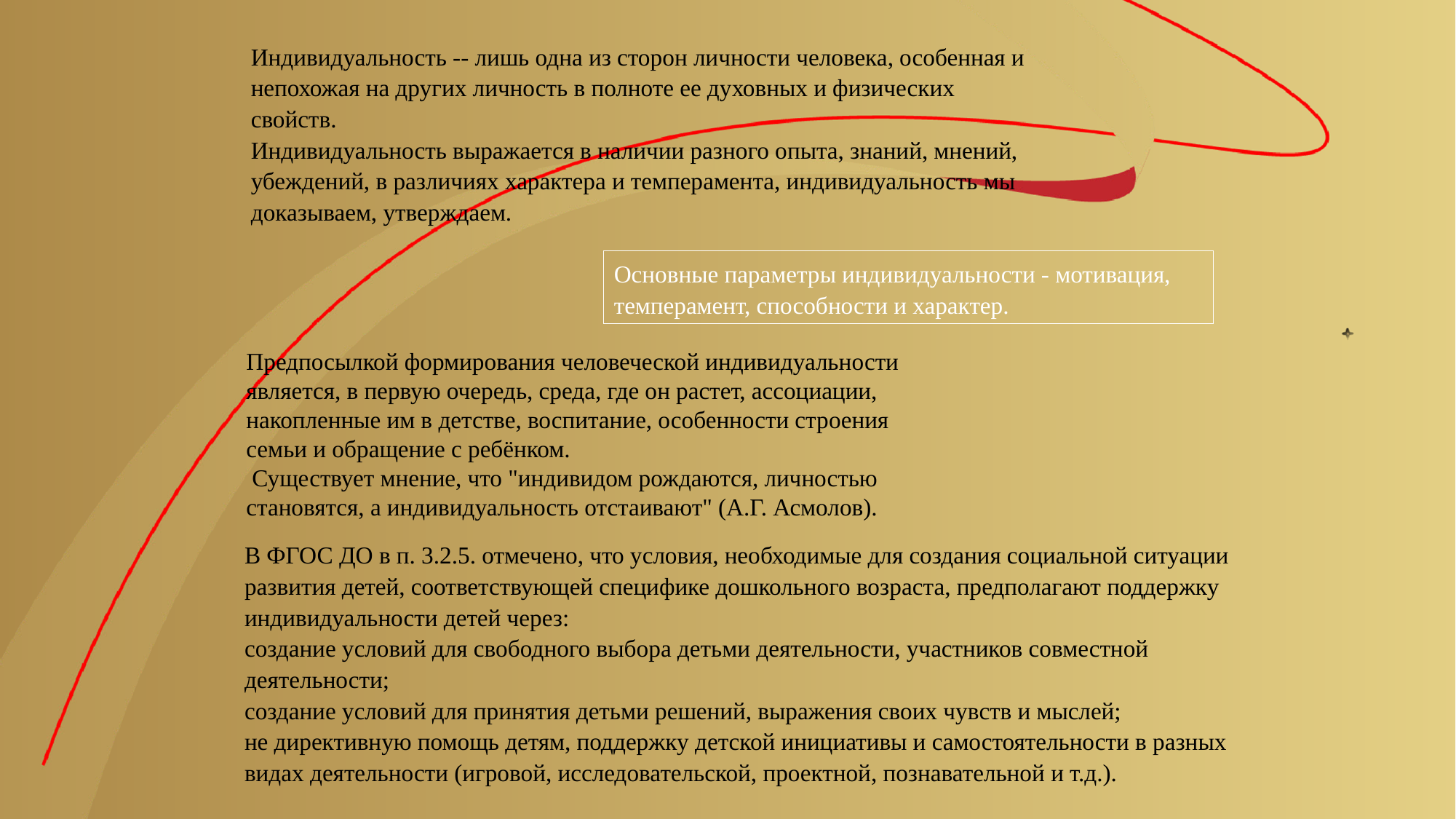

Индивидуальность -- лишь одна из сторон личности человека, особенная и непохожая на других личность в полноте ее духовных и физических свойств.
Индивидуальность выражается в наличии разного опыта, знаний, мнений, убеждений, в различиях характера и темперамента, индивидуальность мы доказываем, утверждаем.

Основные параметры индивидуальности - мотивация, темперамент, способности и характер.
Предпосылкой формирования человеческой индивидуальности является, в первую очередь, среда, где он растет, ассоциации, накопленные им в детстве, воспитание, особенности строения семьи и обращение с ребёнком.
 Существует мнение, что "индивидом рождаются, личностью становятся, а индивидуальность отстаивают" (А.Г. Асмолов).

В ФГОС ДО в п. 3.2.5. отмечено, что условия, необходимые для создания социальной ситуации развития детей, соответствующей специфике дошкольного возраста, предполагают поддержку индивидуальности детей через:
создание условий для свободного выбора детьми деятельности, участников совместной деятельности;
создание условий для принятия детьми решений, выражения своих чувств и мыслей;
не директивную помощь детям, поддержку детской инициативы и самостоятельности в разных видах деятельности (игровой, исследовательской, проектной, познавательной и т.д.).